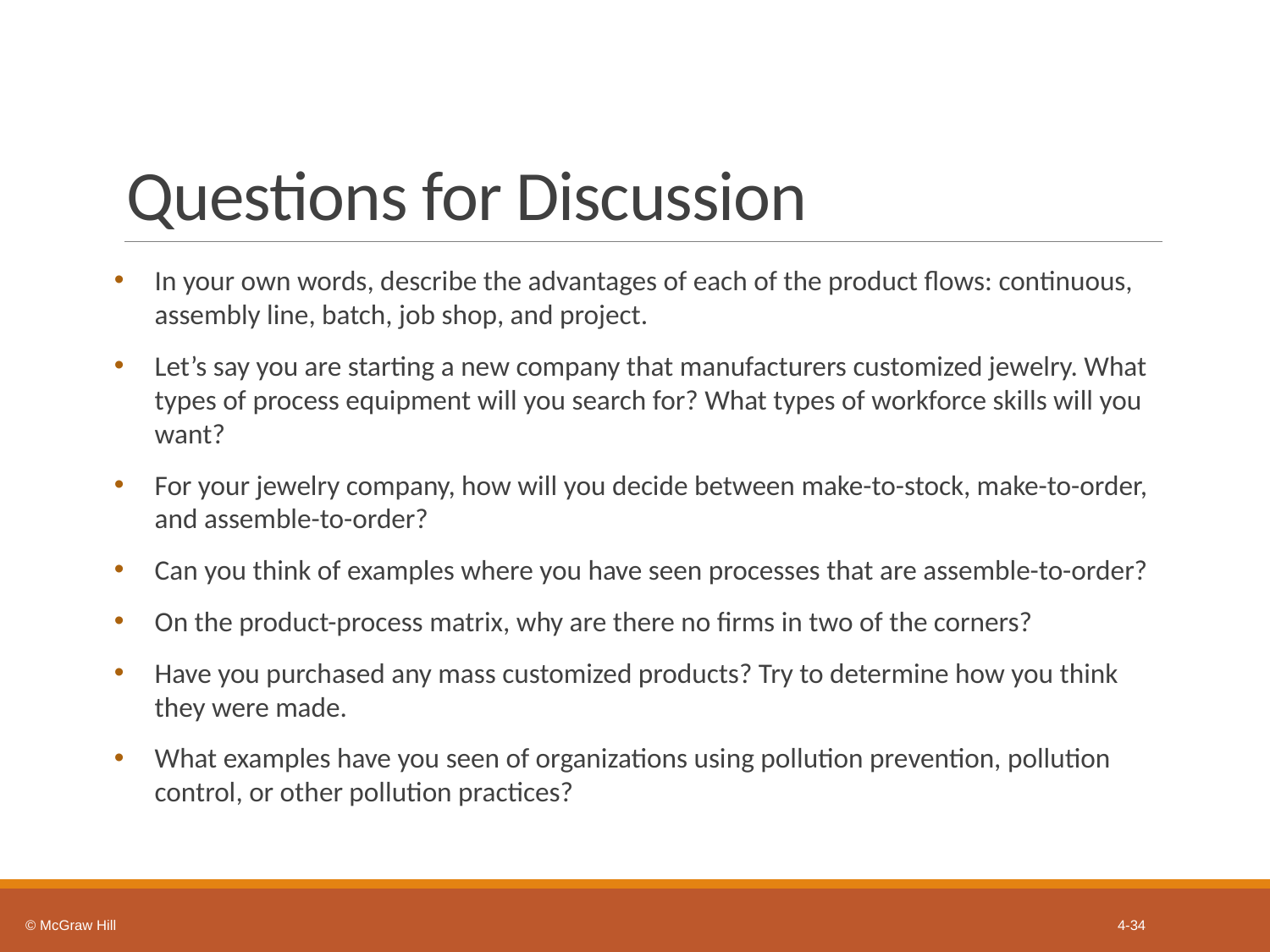

# Questions for Discussion
In your own words, describe the advantages of each of the product flows: continuous, assembly line, batch, job shop, and project.
Let’s say you are starting a new company that manufacturers customized jewelry. What types of process equipment will you search for? What types of workforce skills will you want?
For your jewelry company, how will you decide between make-to-stock, make-to-order, and assemble-to-order?
Can you think of examples where you have seen processes that are assemble-to-order?
On the product-process matrix, why are there no firms in two of the corners?
Have you purchased any mass customized products? Try to determine how you think they were made.
What examples have you seen of organizations using pollution prevention, pollution control, or other pollution practices?